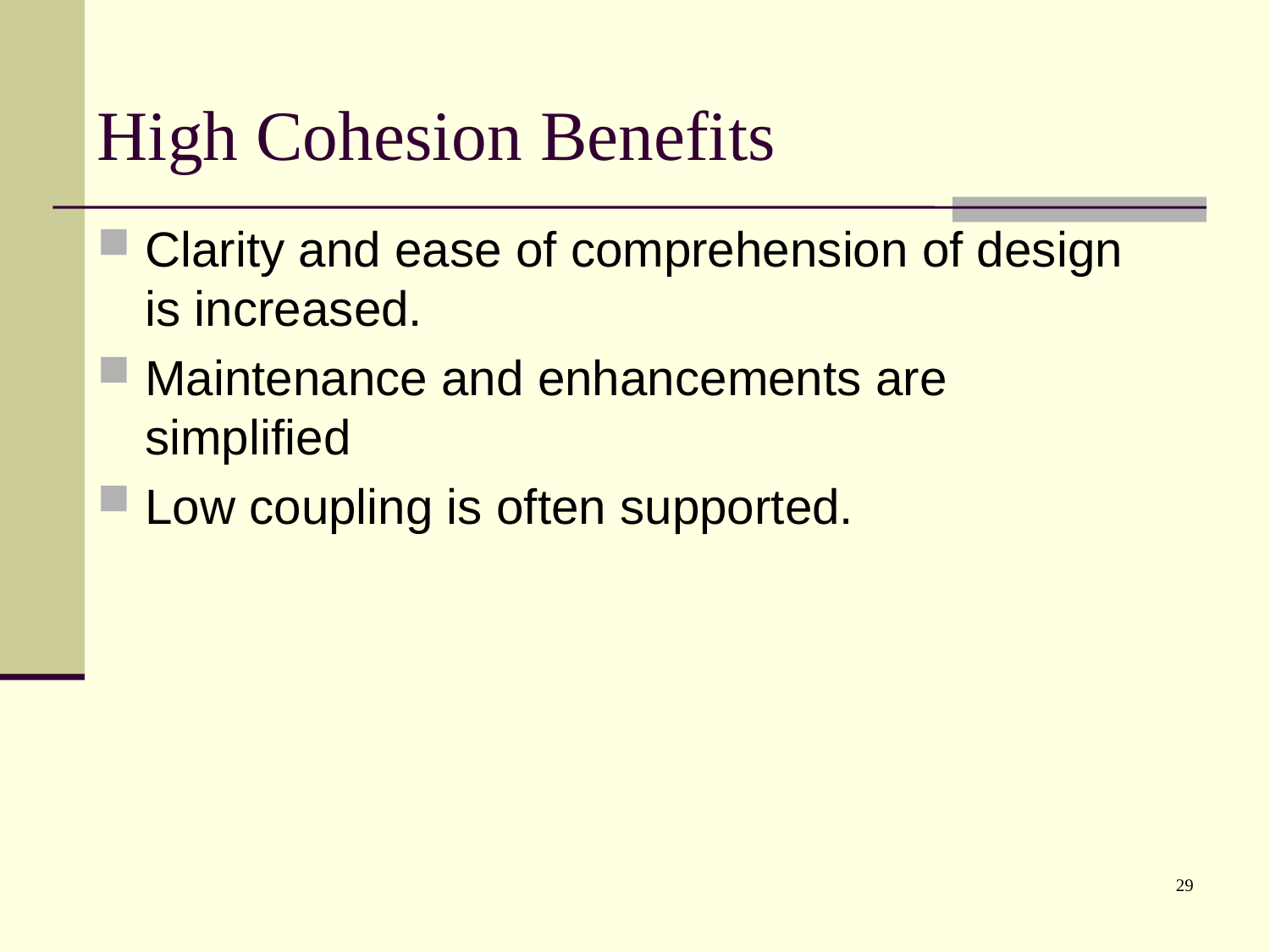

# High Cohesion Benefits
Clarity and ease of comprehension of design is increased.
Maintenance and enhancements are simplified
Low coupling is often supported.
29